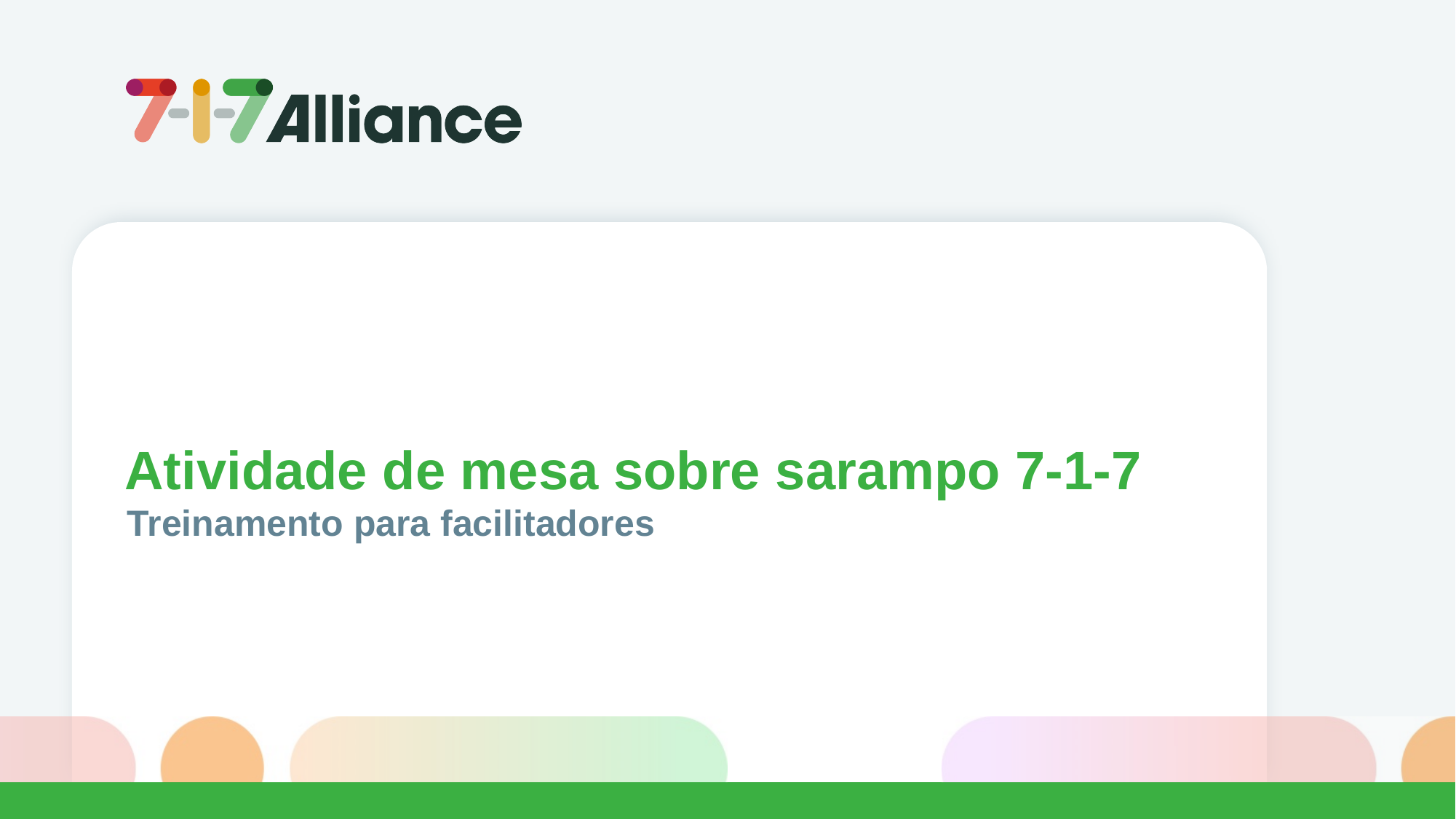

Atividade de mesa sobre sarampo 7-1-7
Treinamento para facilitadores